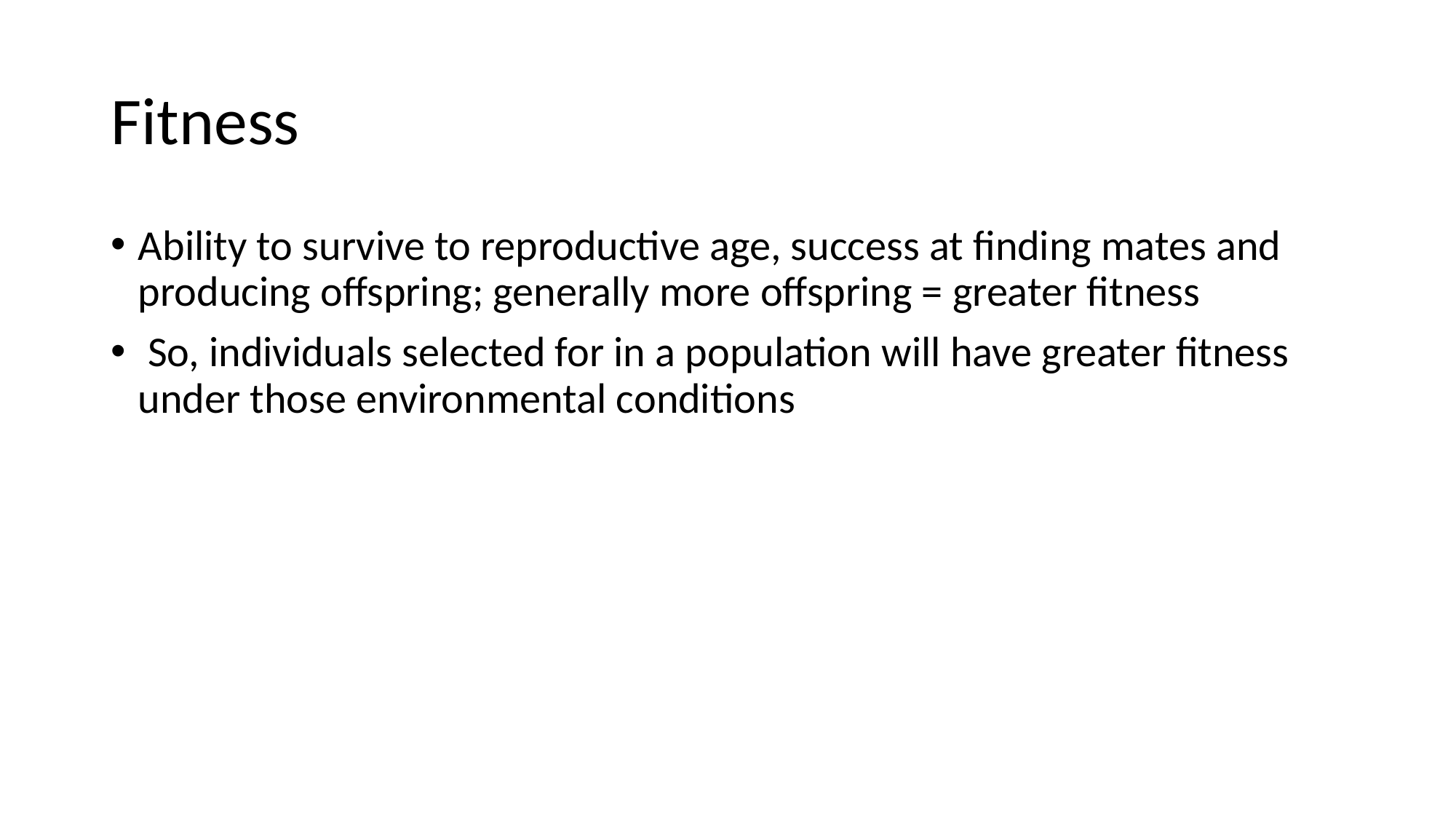

# Fitness
Ability to survive to reproductive age, success at finding mates and producing offspring; generally more offspring = greater fitness
 So, individuals selected for in a population will have greater fitness under those environmental conditions